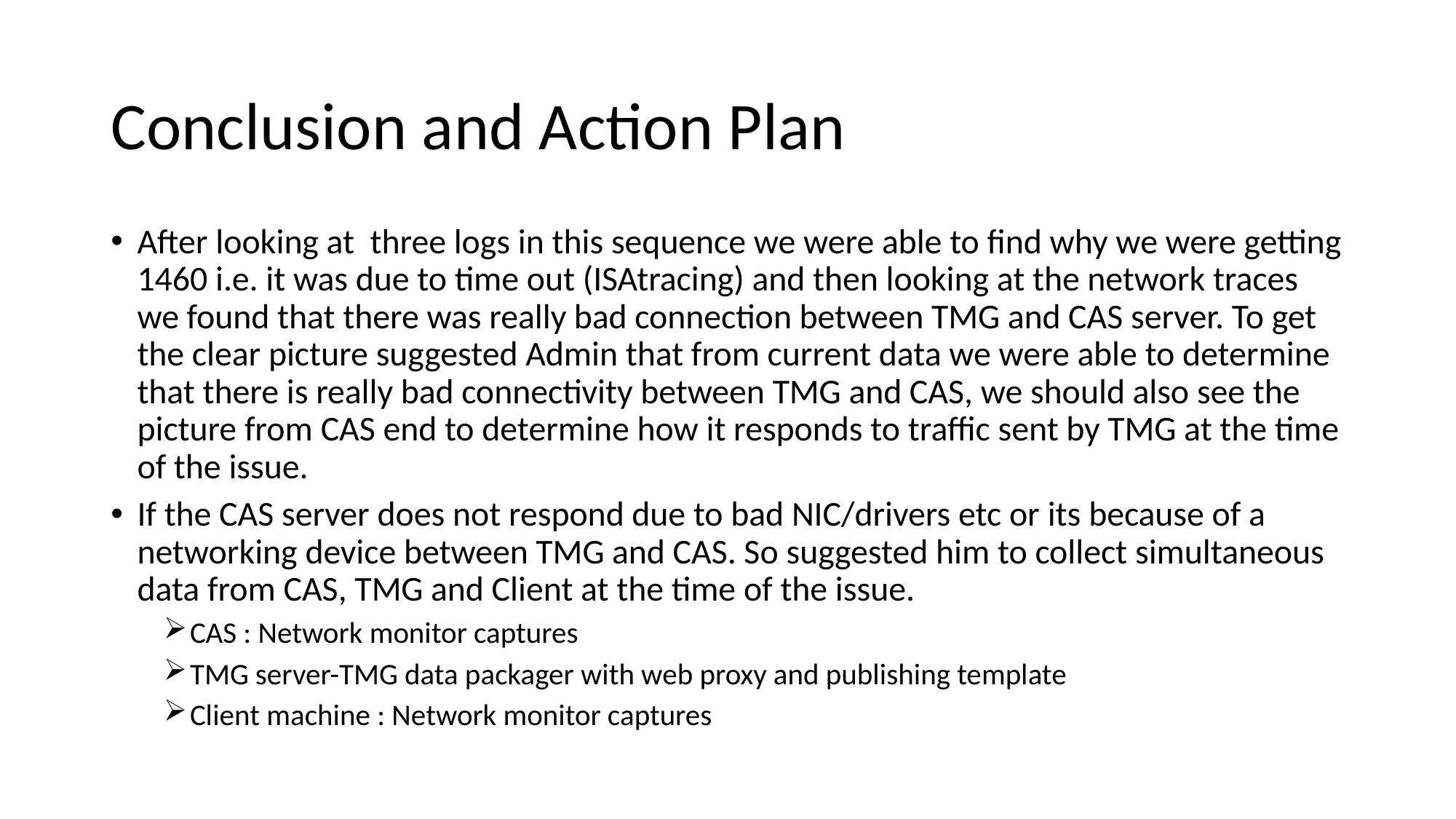

# Conclusion and Action Plan
After looking at  three logs in this sequence we were able to find why we were getting 1460 i.e. it was due to time out (ISAtracing) and then looking at the network traces we found that there was really bad connection between TMG and CAS server. To get the clear picture suggested Admin that from current data we were able to determine that there is really bad connectivity between TMG and CAS, we should also see the picture from CAS end to determine how it responds to traffic sent by TMG at the time of the issue.
If the CAS server does not respond due to bad NIC/drivers etc or its because of a networking device between TMG and CAS. So suggested him to collect simultaneous data from CAS, TMG and Client at the time of the issue.
CAS : Network monitor captures
TMG server-TMG data packager with web proxy and publishing template
Client machine : Network monitor captures